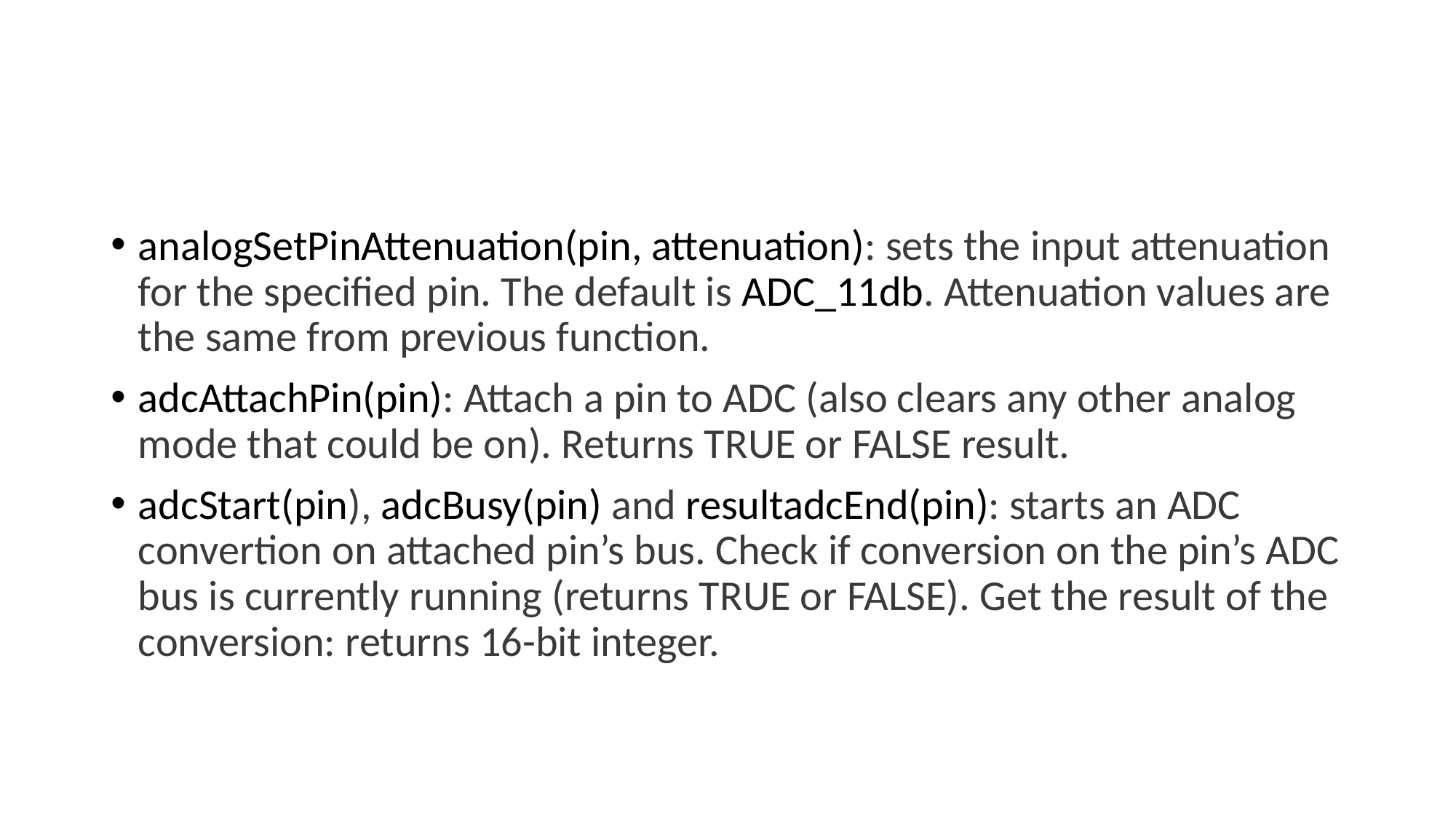

#
analogSetPinAttenuation(pin, attenuation): sets the input attenuation for the specified pin. The default is ADC_11db. Attenuation values are the same from previous function.
adcAttachPin(pin): Attach a pin to ADC (also clears any other analog mode that could be on). Returns TRUE or FALSE result.
adcStart(pin), adcBusy(pin) and resultadcEnd(pin): starts an ADC convertion on attached pin’s bus. Check if conversion on the pin’s ADC bus is currently running (returns TRUE or FALSE). Get the result of the conversion: returns 16-bit integer.